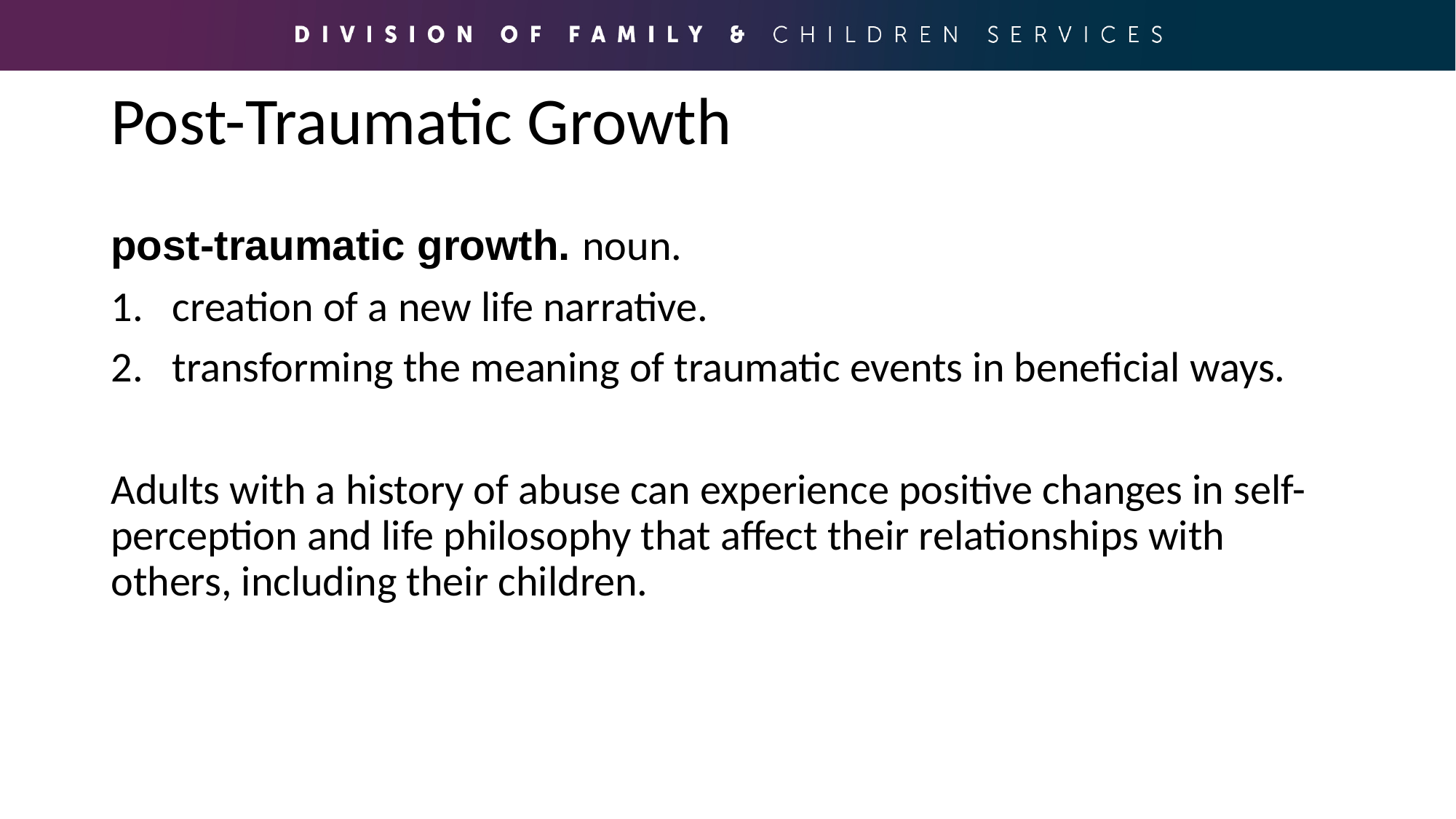

# Post-Traumatic Growth
post-traumatic growth. noun.
creation of a new life narrative.
transforming the meaning of traumatic events in beneficial ways.

Adults with a history of abuse can experience positive changes in self-perception and life philosophy that affect their relationships with others, including their children.